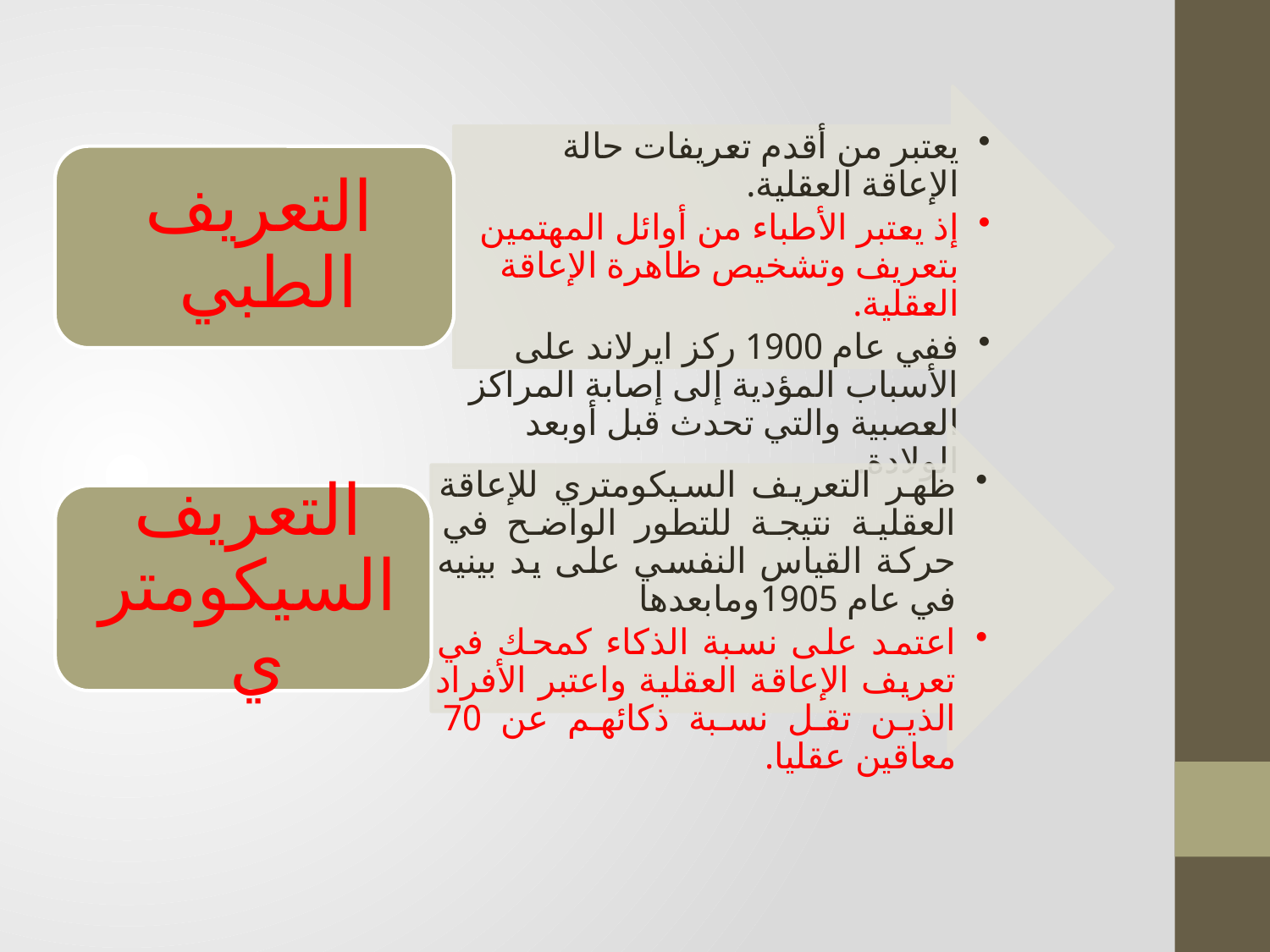

يعتبر من أقدم تعريفات حالة الإعاقة العقلية.
إذ يعتبر الأطباء من أوائل المهتمين بتعريف وتشخيص ظاهرة الإعاقة العقلية.
ففي عام 1900 ركز ايرلاند على الأسباب المؤدية إلى إصابة المراكز العصبية والتي تحدث قبل أوبعد الولادة.

التعريف الطبي
ظهر التعريف السيكومتري للإعاقة العقلية نتيجة للتطور الواضح في حركة القياس النفسي على يد بينيه في عام 1905ومابعدها
اعتمد على نسبة الذكاء كمحك في تعريف الإعاقة العقلية واعتبر الأفراد الذين تقل نسبة ذكائهم عن 70 معاقين عقليا.
التعريف السيكومتري